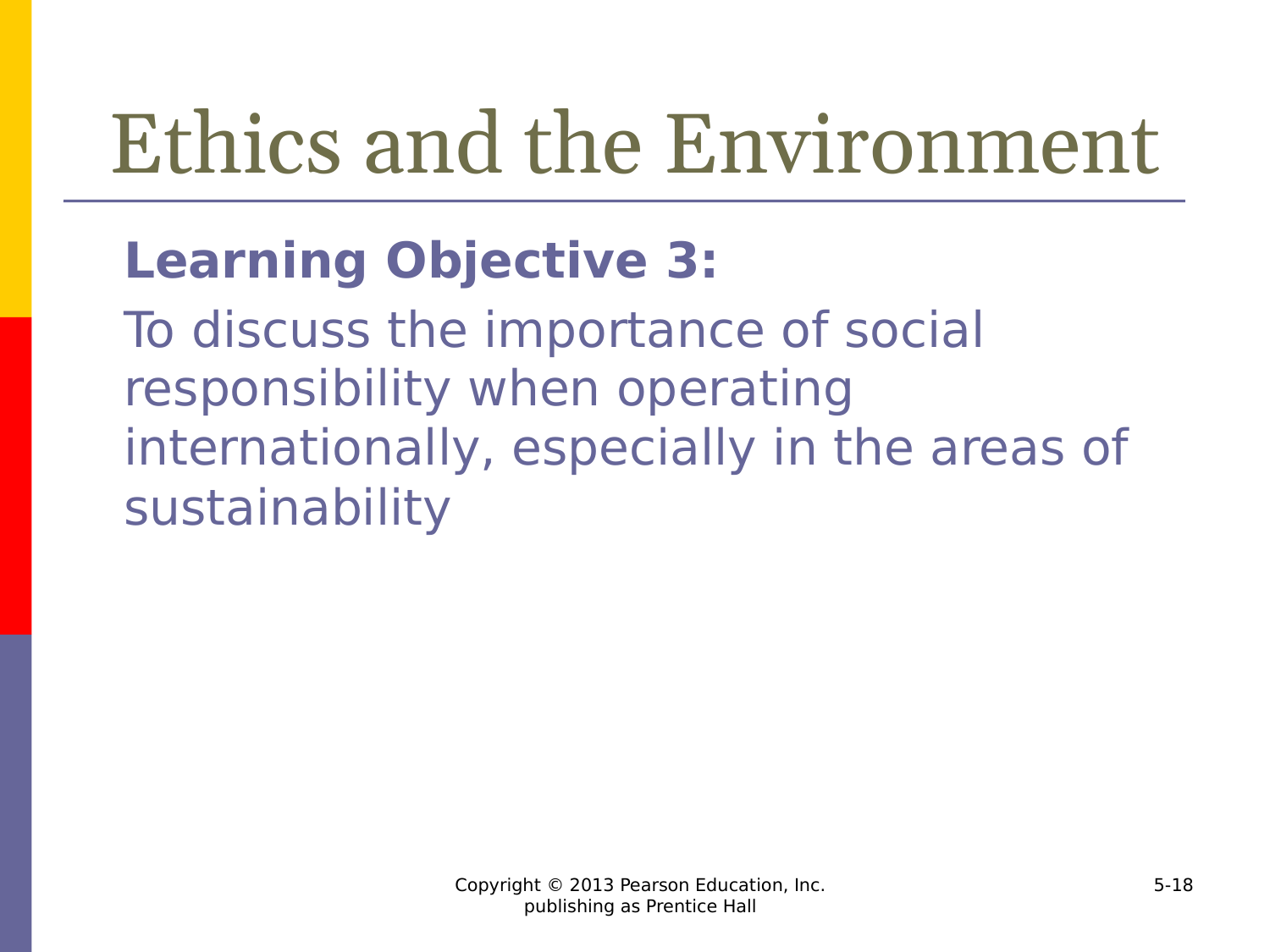

# Ethics and the Environment
	Learning Objective 3:
	To discuss the importance of social responsibility when operating internationally, especially in the areas of sustainability
Copyright © 2013 Pearson Education, Inc. publishing as Prentice Hall
5-18